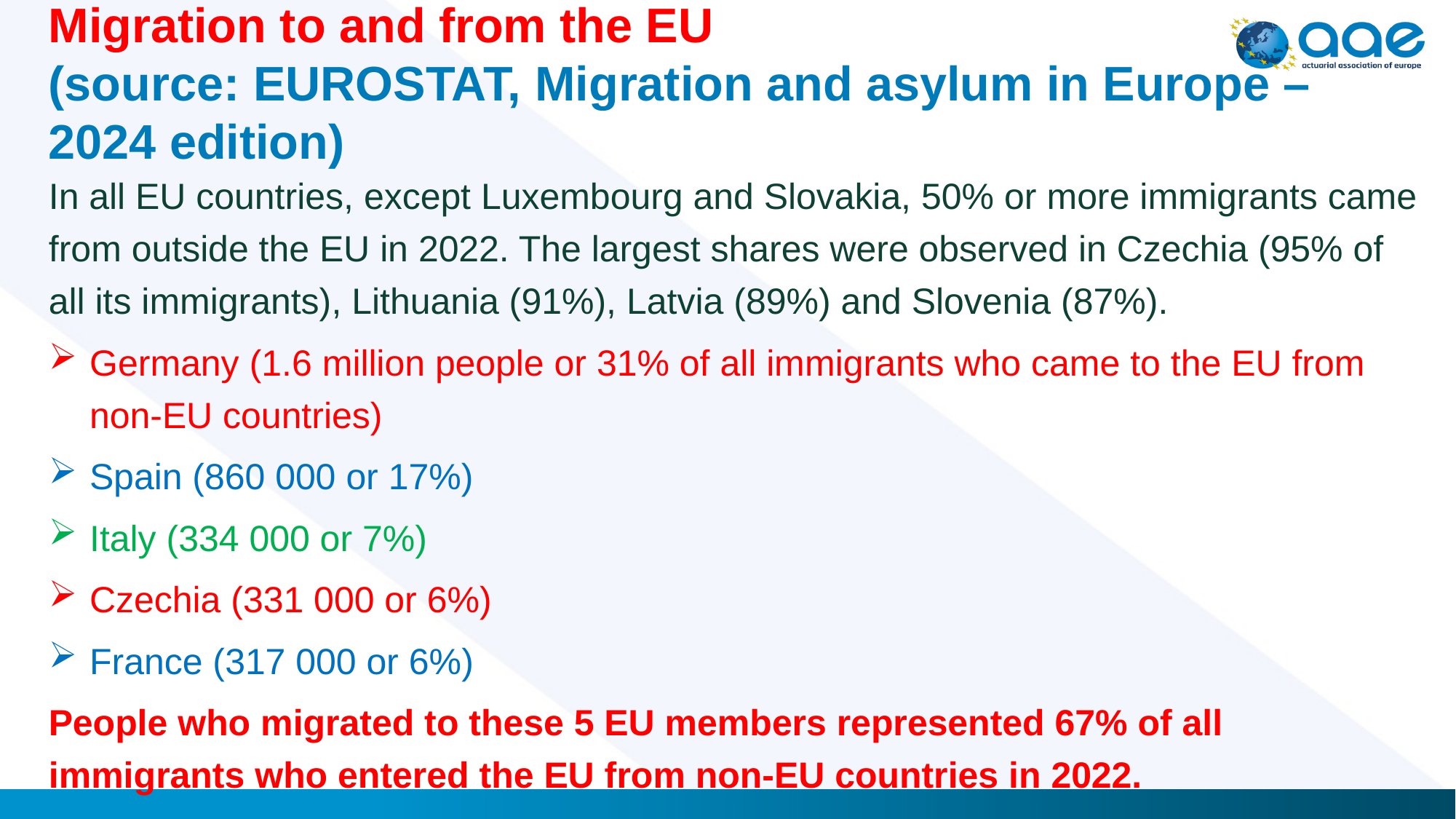

# Migration to and from the EU (source: EUROSTAT, Migration and asylum in Europe – 2024 edition)
In all EU countries, except Luxembourg and Slovakia, 50% or more immigrants came from outside the EU in 2022. The largest shares were observed in Czechia (95% of all its immigrants), Lithuania (91%), Latvia (89%) and Slovenia (87%).
Germany (1.6 million people or 31% of all immigrants who came to the EU from non-EU countries)
Spain (860 000 or 17%)
Italy (334 000 or 7%)
Czechia (331 000 or 6%)
France (317 000 or 6%)
People who migrated to these 5 EU members represented 67% of all immigrants who entered the EU from non-EU countries in 2022.